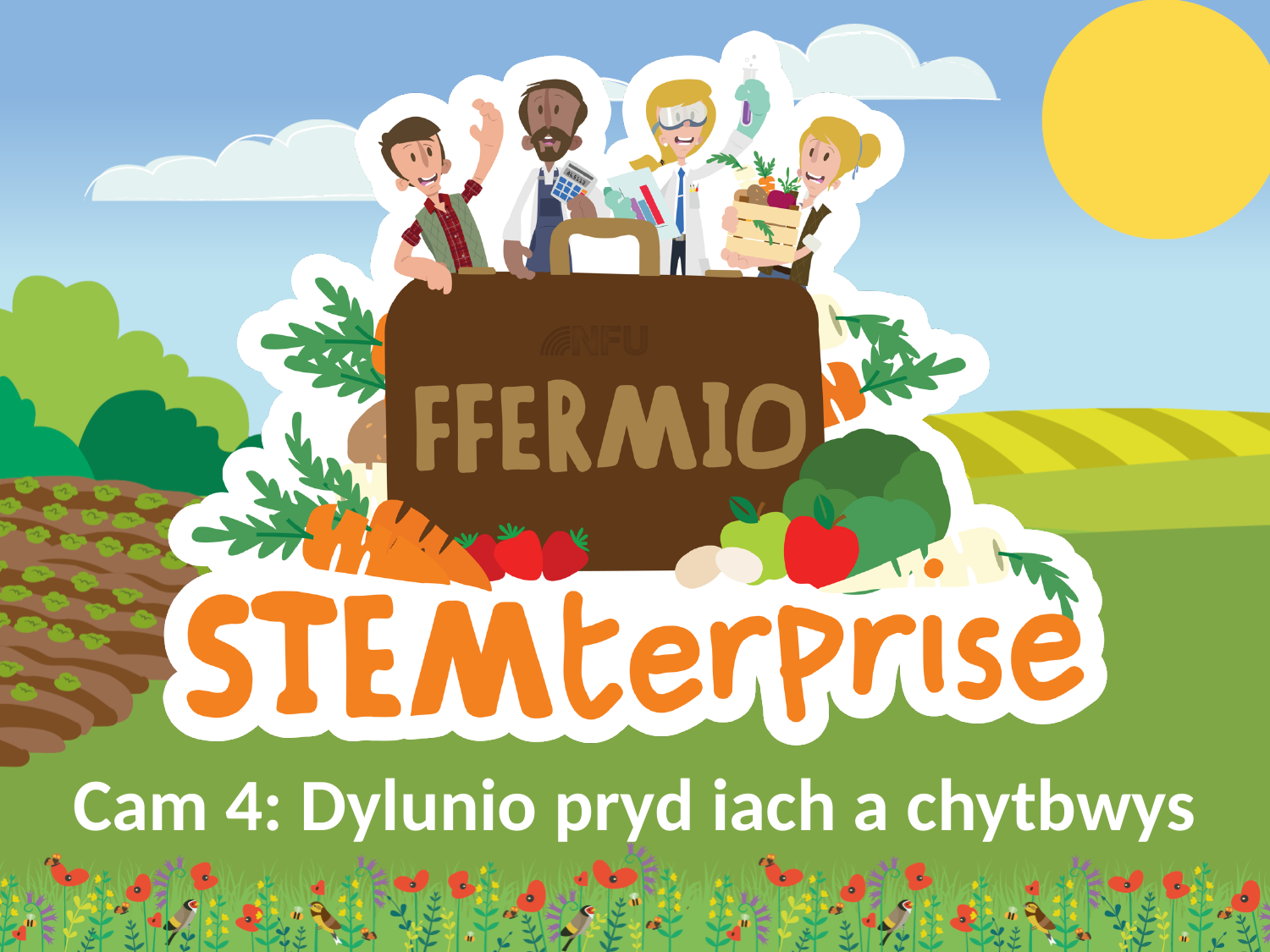

# Cam 4: Dylunio pryd iach a chytbwys